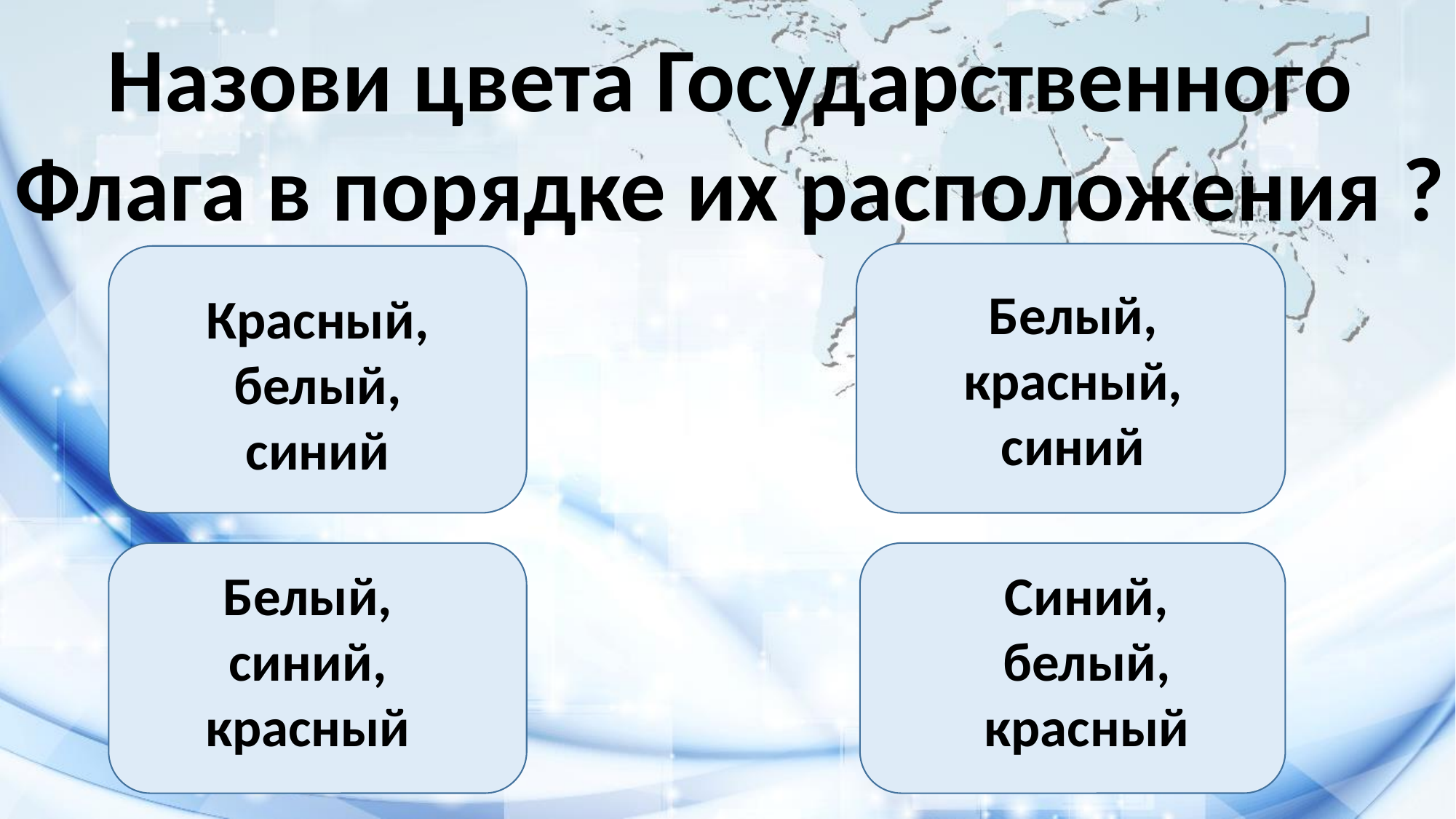

Назови цвета Государственного Флага в порядке их расположения ?

Белый, красный, синий
Красный, белый, синий

Белый, синий, красный
Синий, белый, красный